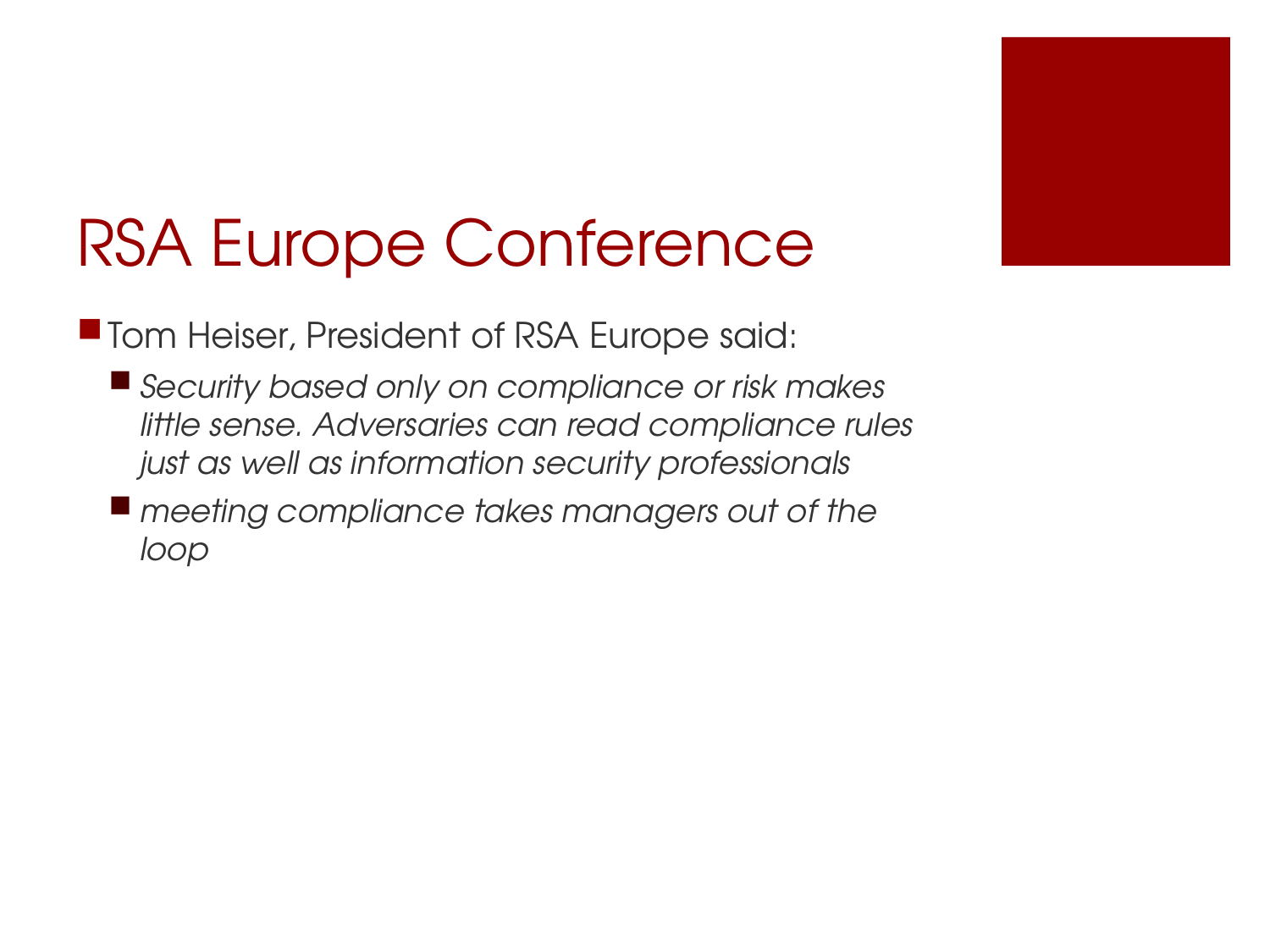

# RSA Europe Conference
Tom Heiser, President of RSA Europe said:
Security based only on compliance or risk makes little sense. Adversaries can read compliance rules just as well as information security professionals
meeting compliance takes managers out of the loop